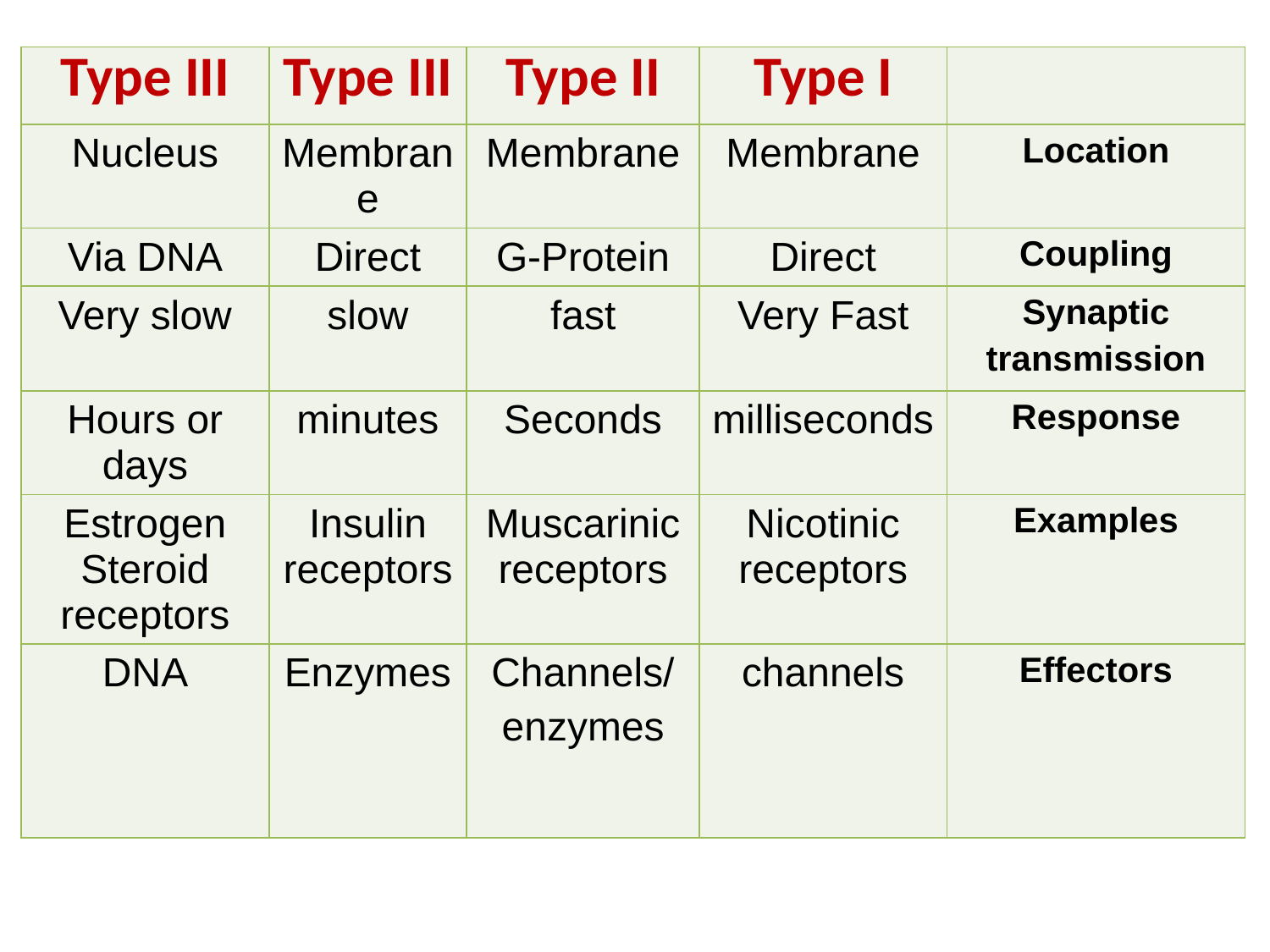

| Type III | Type III | Type II | Type I |  |
| --- | --- | --- | --- | --- |
| Nucleus | Membrane | Membrane | Membrane | Location |
| Via DNA | Direct | G-Protein | Direct | Coupling |
| Very slow | slow | fast | Very Fast | Synaptic transmission |
| Hours or days | minutes | Seconds | milliseconds | Response |
| Estrogen Steroid receptors | Insulin receptors | Muscarinic receptors | Nicotinic receptors | Examples |
| DNA | Enzymes | Channels/ enzymes | channels | Effectors |